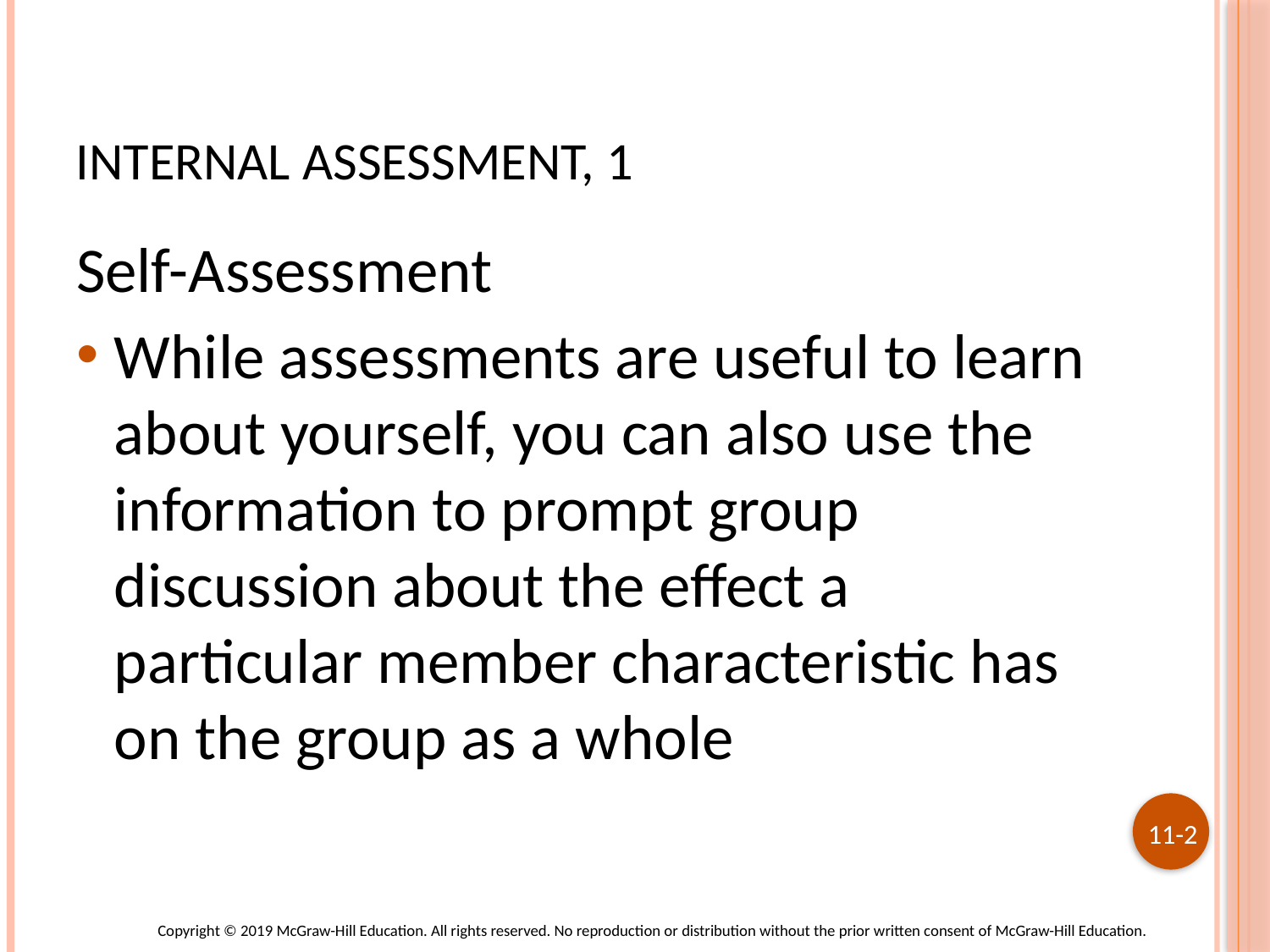

# Internal Assessment, 1
Self-Assessment
While assessments are useful to learn about yourself, you can also use the information to prompt group discussion about the effect a particular member characteristic has on the group as a whole